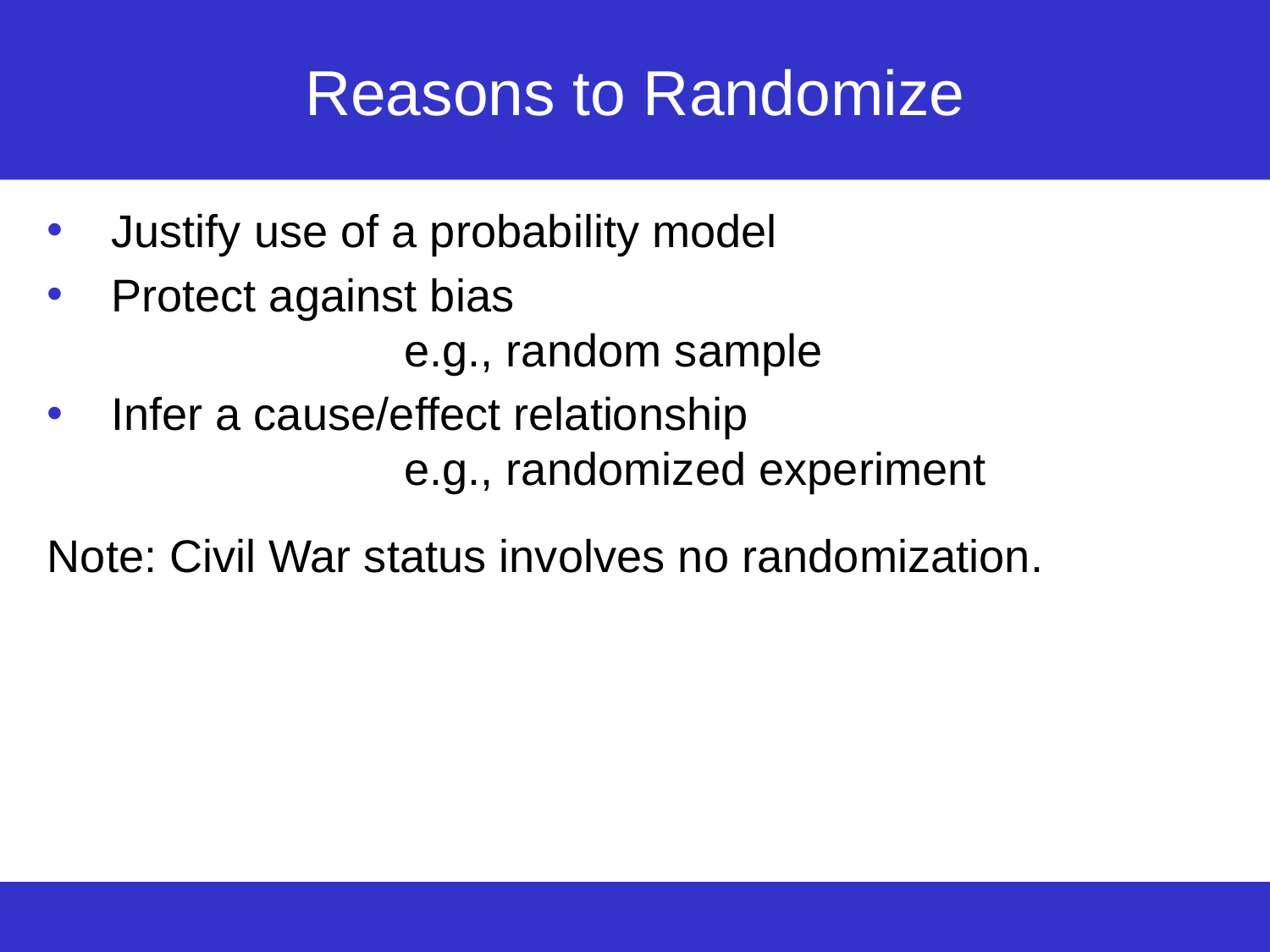

# Reasons to Randomize
Justify use of a probability model
Protect against bias
e.g., random sample
Infer a cause/effect relationship
e.g., randomized experiment
Note: Civil War status involves no randomization.